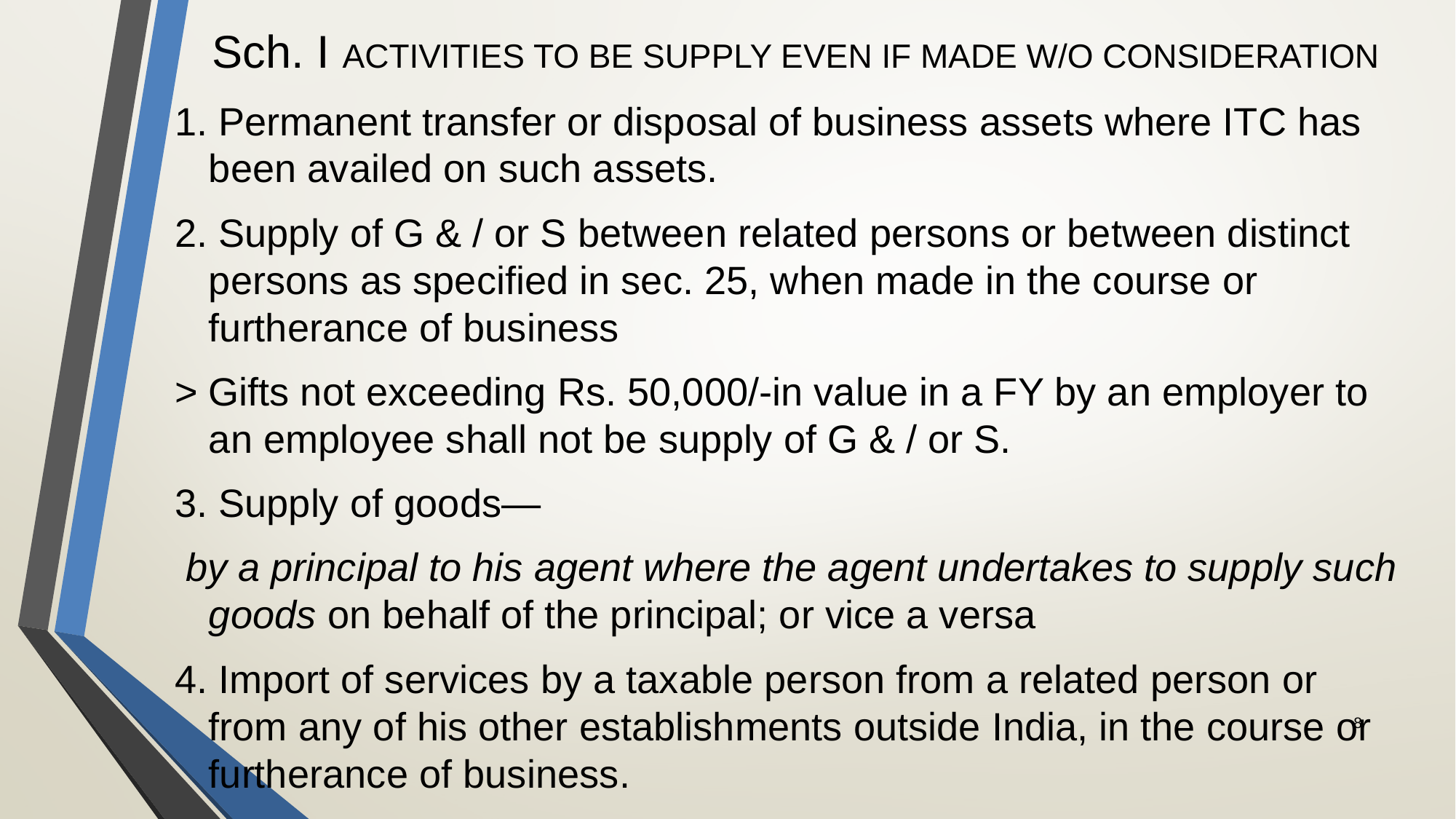

# Sch. I ACTIVITIES TO BE SUPPLY EVEN IF MADE W/O CONSIDERATION
1. Permanent transfer or disposal of business assets where ITC has been availed on such assets.
2. Supply of G & / or S between related persons or between distinct persons as specified in sec. 25, when made in the course or furtherance of business
> Gifts not exceeding Rs. 50,000/-in value in a FY by an employer to an employee shall not be supply of G & / or S.
3. Supply of goods—
 by a principal to his agent where the agent undertakes to supply such goods on behalf of the principal; or vice a versa
4. Import of services by a taxable person from a related person or from any of his other establishments outside India, in the course or furtherance of business.
8